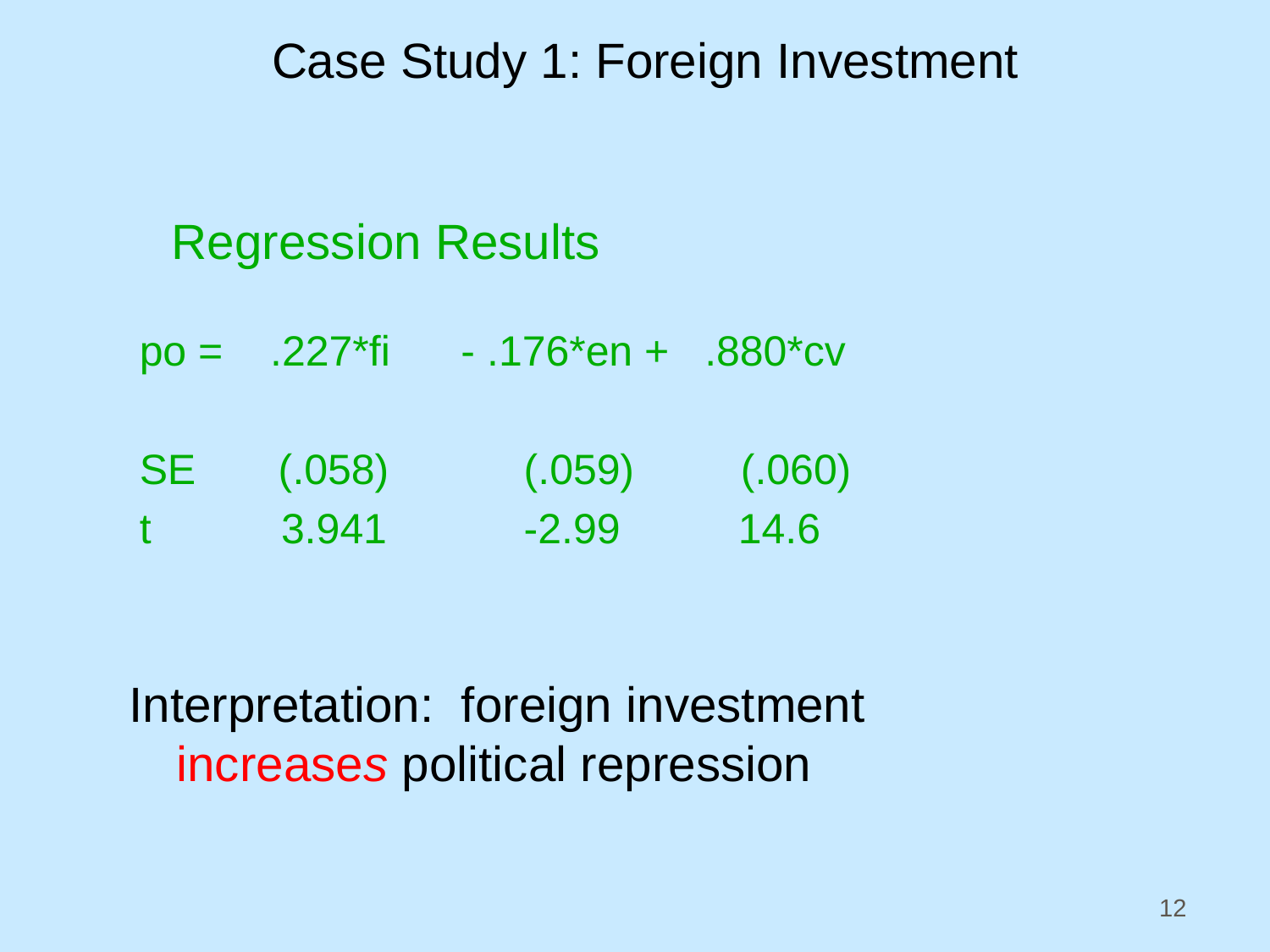

Case Study 1: Foreign Investment
# Regression Results
po =    .227*fi      - .176*en +   .880*cv

SE       (.058)	       (.059)         (.060)
t           3.941	       -2.99          14.6

Interpretation:  foreign investment increases political repression
12